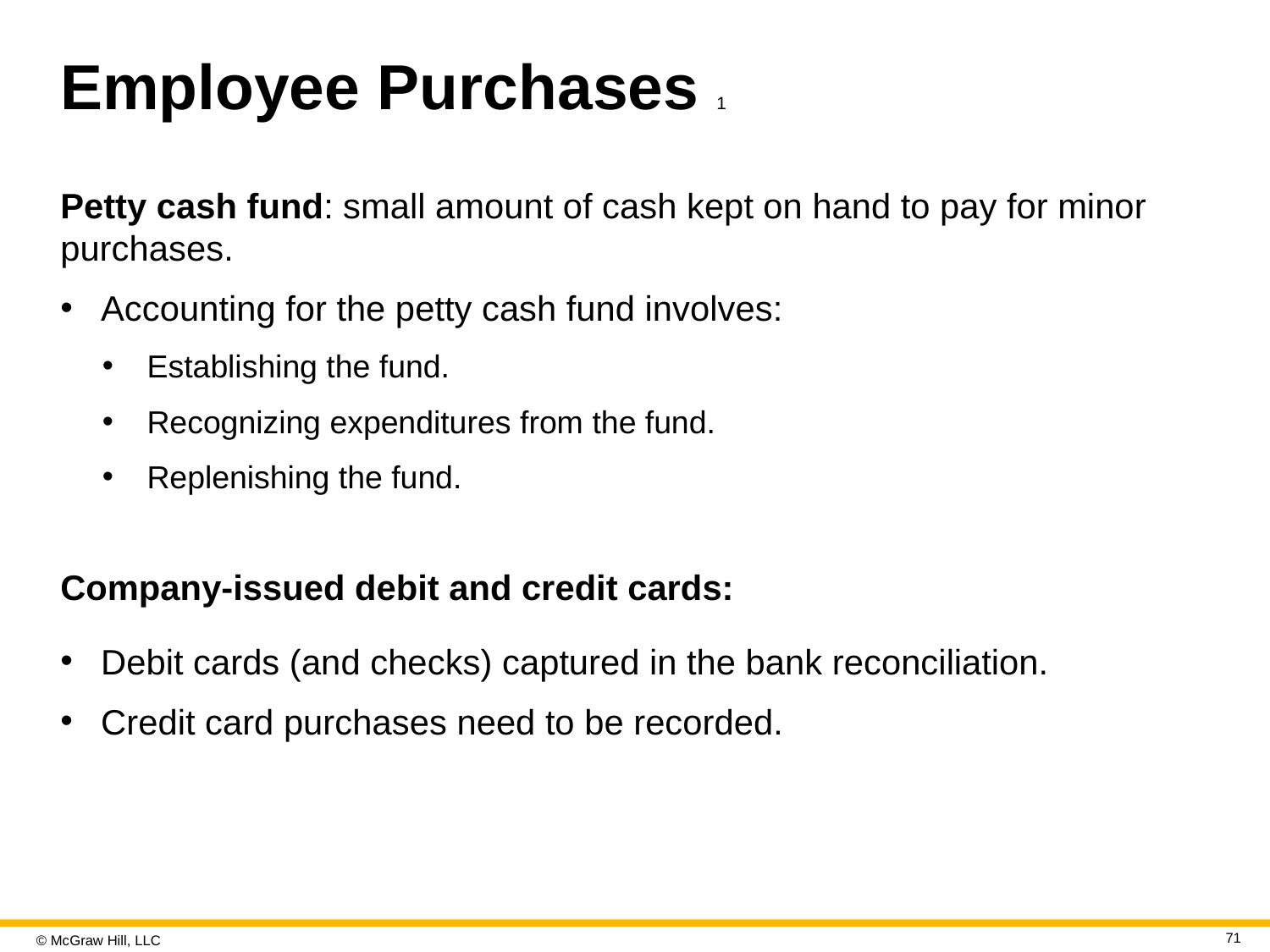

# Employee Purchases 1
Petty cash fund: small amount of cash kept on hand to pay for minor purchases.
Accounting for the petty cash fund involves:
Establishing the fund.
Recognizing expenditures from the fund.
Replenishing the fund.
Company-issued debit and credit cards:
Debit cards (and checks) captured in the bank reconciliation.
Credit card purchases need to be recorded.
71